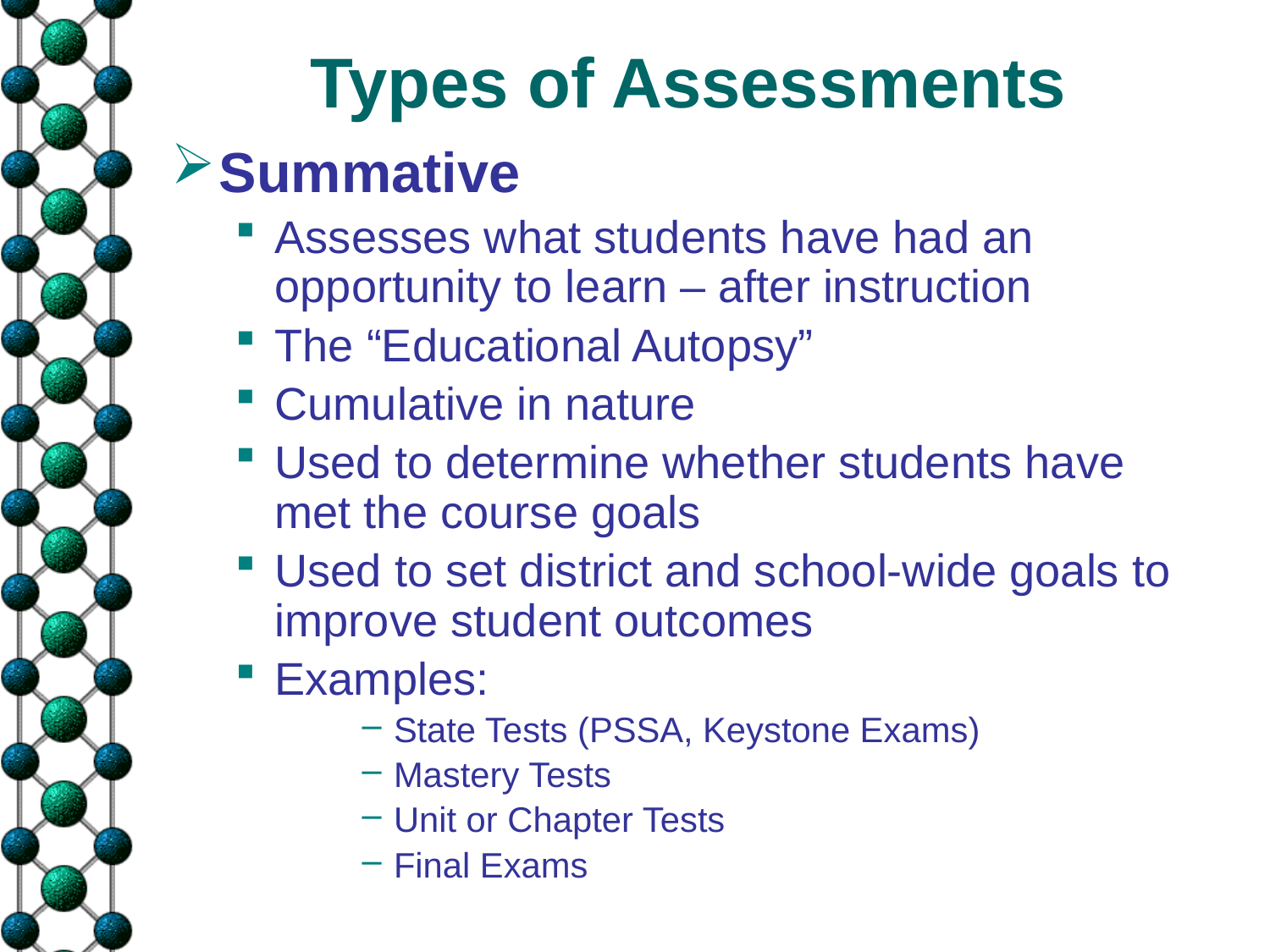

# Types of Assessments
Summative
Assesses what students have had an opportunity to learn – after instruction
The “Educational Autopsy”
Cumulative in nature
Used to determine whether students have met the course goals
Used to set district and school-wide goals to improve student outcomes
Examples:
State Tests (PSSA, Keystone Exams)
Mastery Tests
Unit or Chapter Tests
Final Exams